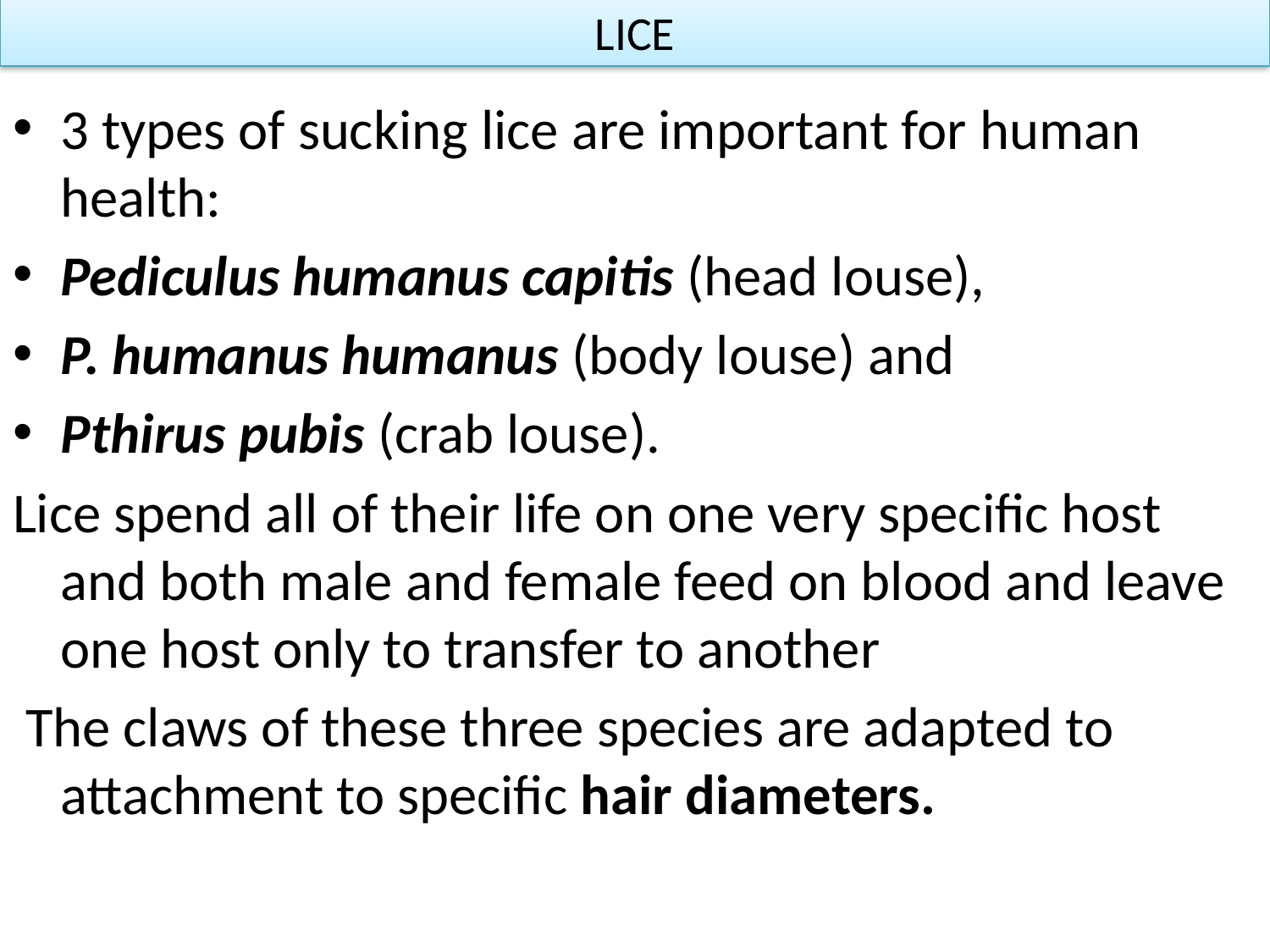

# LICE
3 types of sucking lice are important for human health:
Pediculus humanus capitis (head louse),
P. humanus humanus (body louse) and
Pthirus pubis (crab louse).
Lice spend all of their life on one very specific host and both male and female feed on blood and leave one host only to transfer to another
 The claws of these three species are adapted to attachment to specific hair diameters.